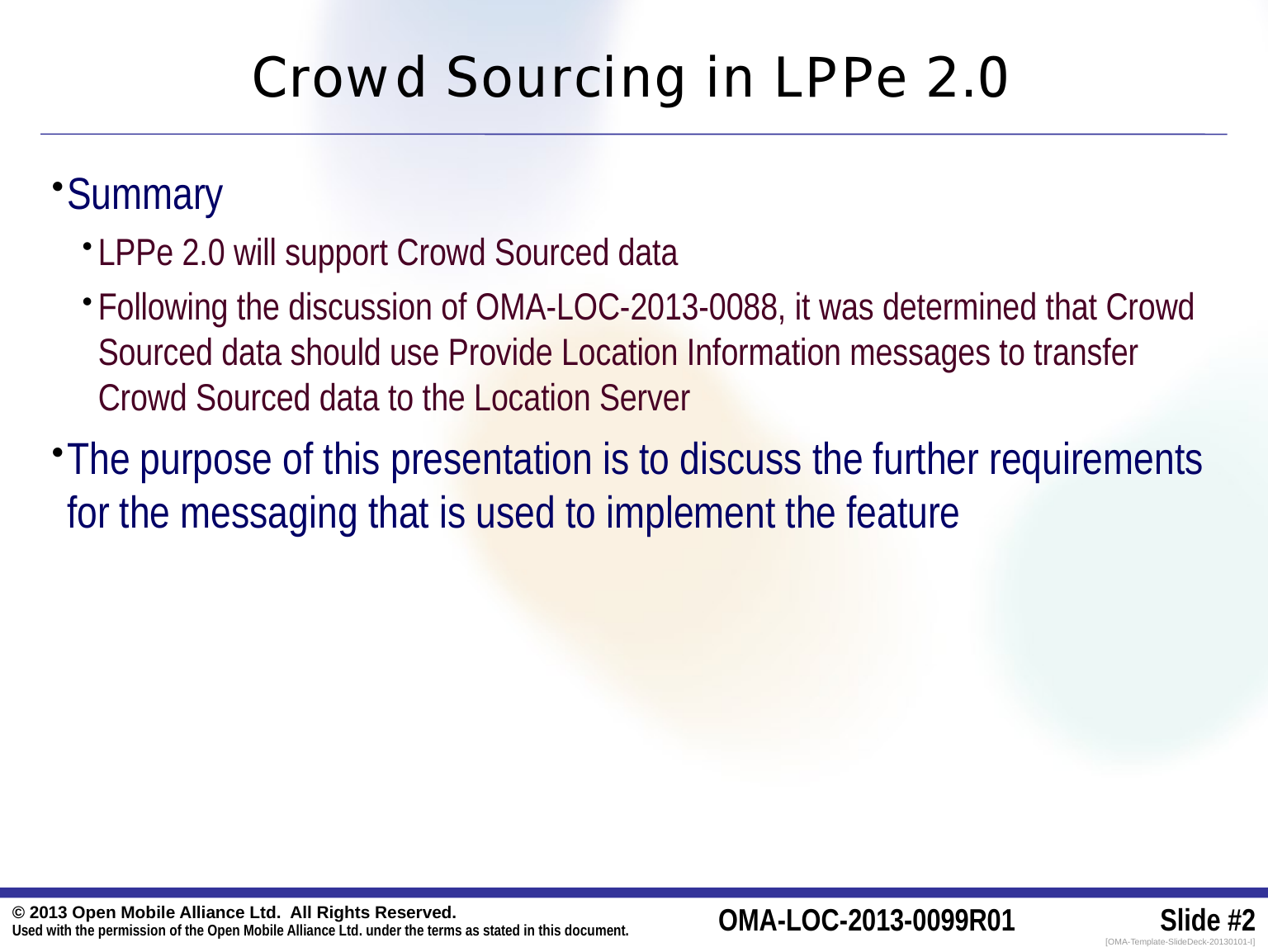

# Crowd Sourcing in LPPe 2.0
Summary
LPPe 2.0 will support Crowd Sourced data
Following the discussion of OMA-LOC-2013-0088, it was determined that Crowd Sourced data should use Provide Location Information messages to transfer Crowd Sourced data to the Location Server
The purpose of this presentation is to discuss the further requirements for the messaging that is used to implement the feature